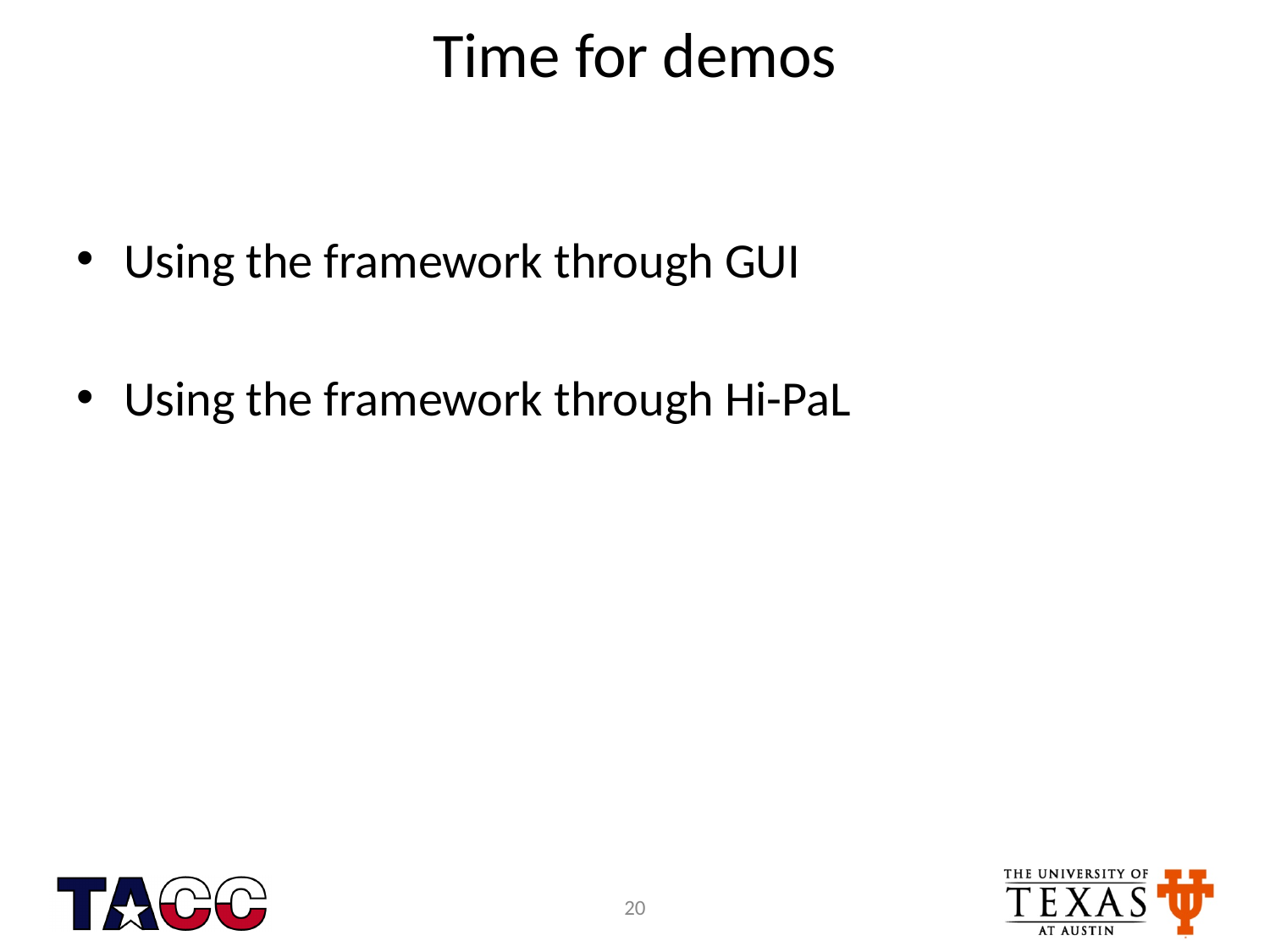

# Time for demos
Using the framework through GUI

Using the framework through Hi-PaL
20